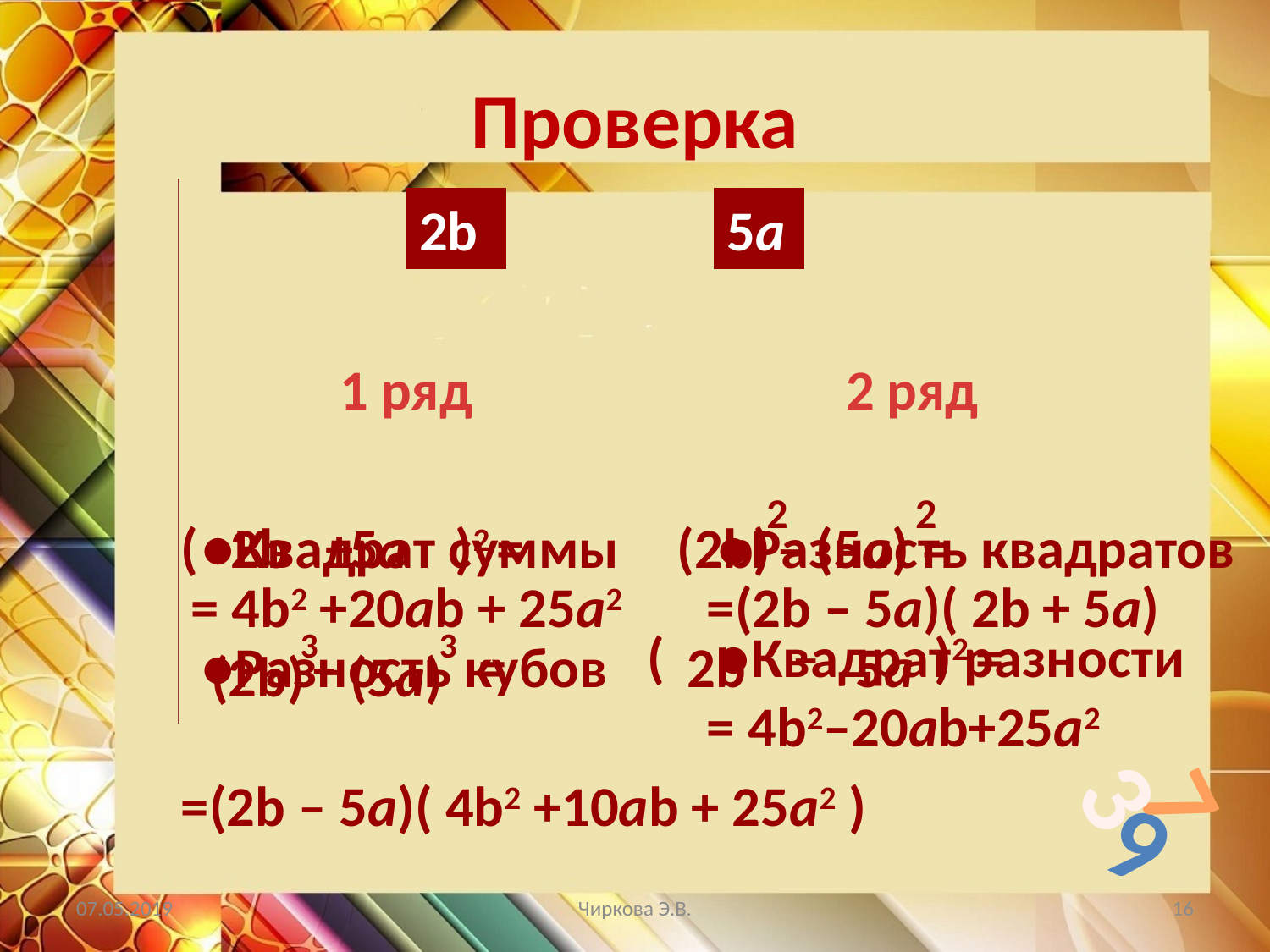

# Проверка
2b
2b
2b
2b
5a
5a
5a
5a
1 ряд
2 ряд
2
2
(          +        )2 =
●Квадрат суммы
2b
5a
(2b)
●Разность квадратов
–
(5a) =
= 4b2 +20ab + 25a2
=(2b – 5a)( 2b + 5a)
3
3
(          –         )2 =
●Квадрат разности
●Разность кубов
–
=
2b
5a
(2b)
(5a)
= 4b2–20ab+25a2
3
7
=(2b – 5a)( 4b2 +10ab + 25a2 )
9
07.05.2019
Чиркова Э.В.
16